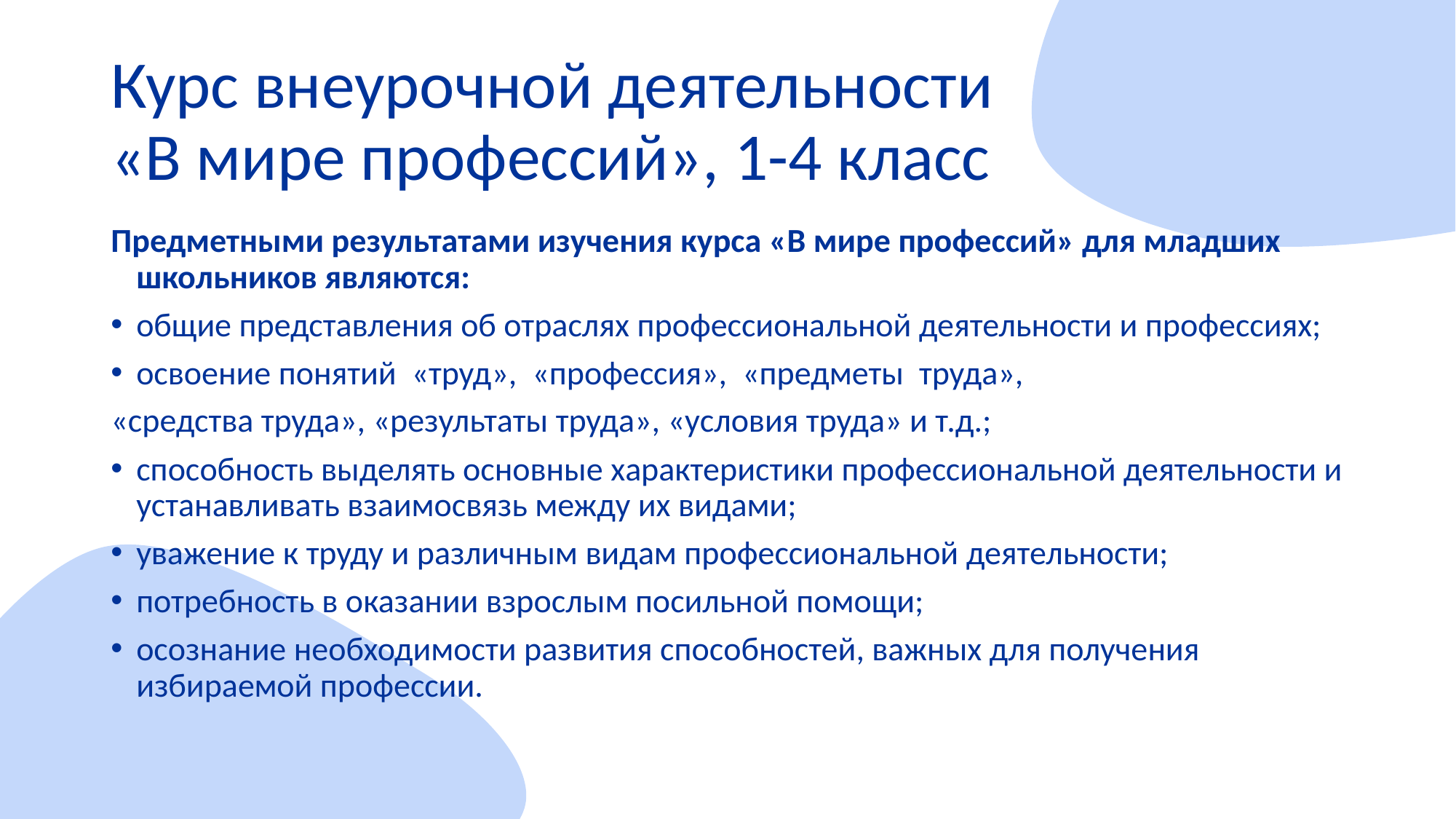

# Курс внеурочной деятельности «В мире профессий», 1-4 класс
Предметными результатами изучения курса «В мире профессий» для младших школьников являются:
общие представления об отраслях профессиональной деятельности и профессиях;
освоение понятий  «труд»,  «профессия»,  «предметы  труда»,
«средства труда», «результаты труда», «условия труда» и т.д.;
способность выделять основные характеристики профессиональной деятельности и устанавливать взаимосвязь между их видами;
уважение к труду и различным видам профессиональной деятельности;
потребность в оказании взрослым посильной помощи;
осознание необходимости развития способностей, важных для получения избираемой профессии.